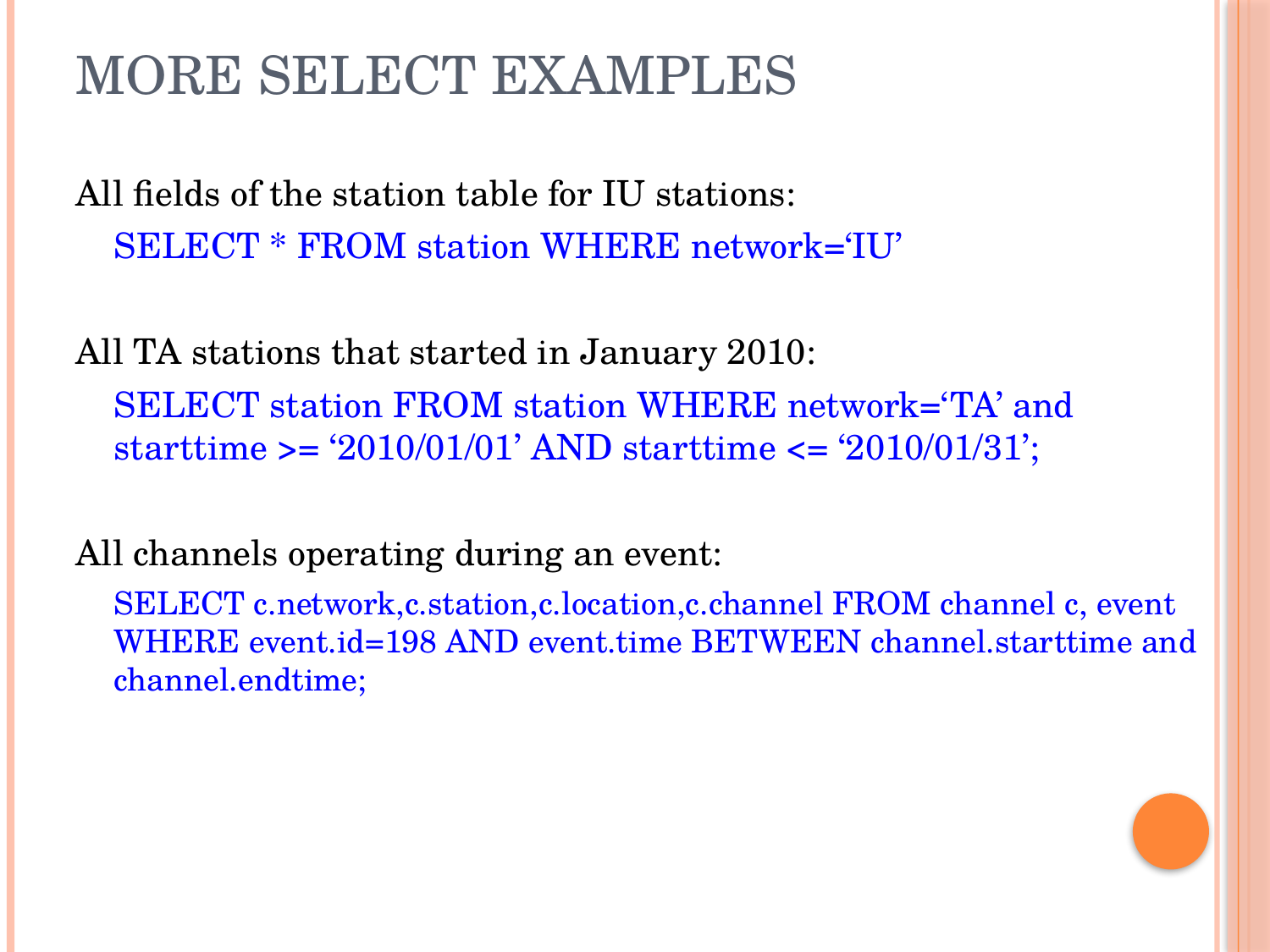

# More SELECT examples

All fields of the station table for IU stations:
	SELECT * FROM station WHERE network=‘IU’

All TA stations that started in January 2010:
	SELECT station FROM station WHERE network=‘TA’ and starttime >= ‘2010/01/01’ AND starttime <= ‘2010/01/31’;

All channels operating during an event:
	SELECT c.network,c.station,c.location,c.channel FROM channel c, event WHERE event.id=198 AND event.time BETWEEN channel.starttime and channel.endtime;